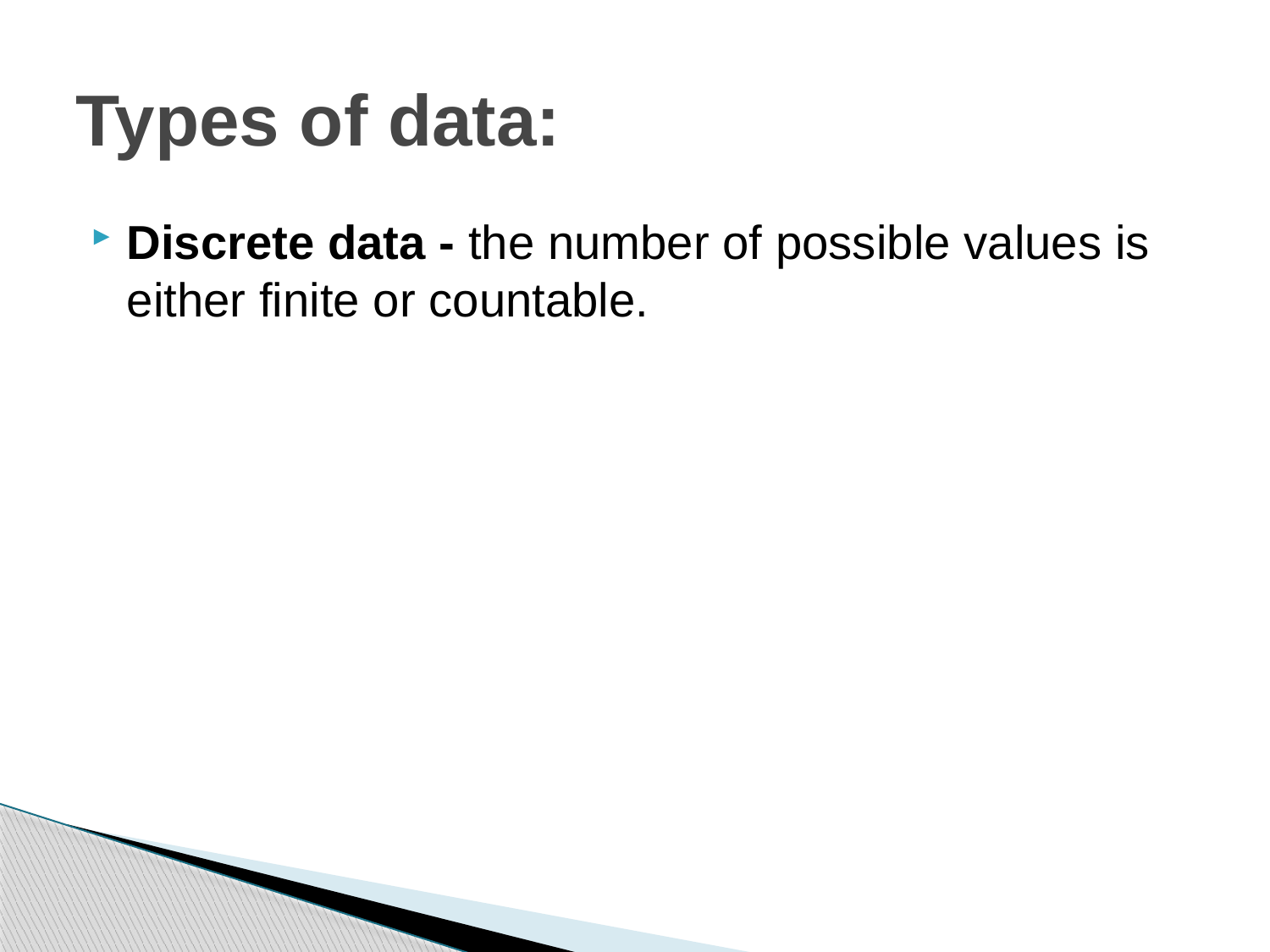

# Types of data:
Discrete data - the number of possible values is either finite or countable.